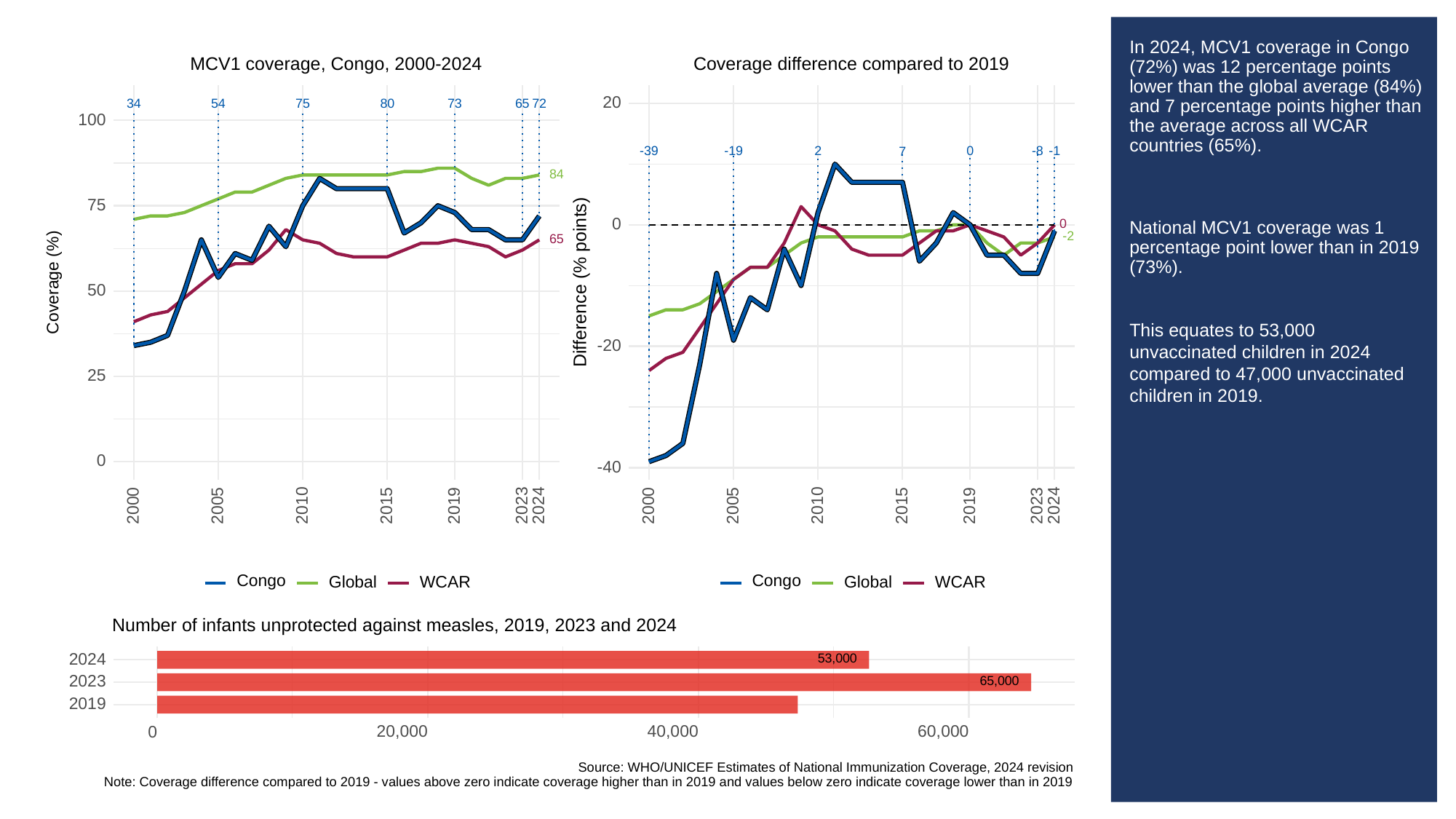

# In 2024, MCV1 coverage in Congo (72%) was 12 percentage points lower than the global average (84%) and 7 percentage points higher than the average across all WCAR countries (65%).

National MCV1 coverage was 1 percentage point lower than in 2019 (73%).

This equates to 53,000 unvaccinated children in 2024 compared to 47,000 unvaccinated children in 2019.

MCV1 coverage, Congo, 2000-2024
Coverage difference compared to 2019

20
34
73
80
65
54
75
72

100

-39
-19
0
-8
2
-1
7

84

75

0
0

-2
65

Difference (% points)
Coverage (%)
50

-20

25

0
-40

2023
2023
2000
2005
2010
2015
2019
2024
2000
2005
2010
2015
2019
2024
Congo
Congo
Global
WCAR
Global
WCAR

Number of infants unprotected against measles, 2019, 2023 and 2024

53,000
2024

65,000
2023

2019

20,000
40,000
60,000
0
Source: WHO/UNICEF Estimates of National Immunization Coverage, 2024 revision
Note: Coverage difference compared to 2019 - values above zero indicate coverage higher than in 2019 and values below zero indicate coverage lower than in 2019